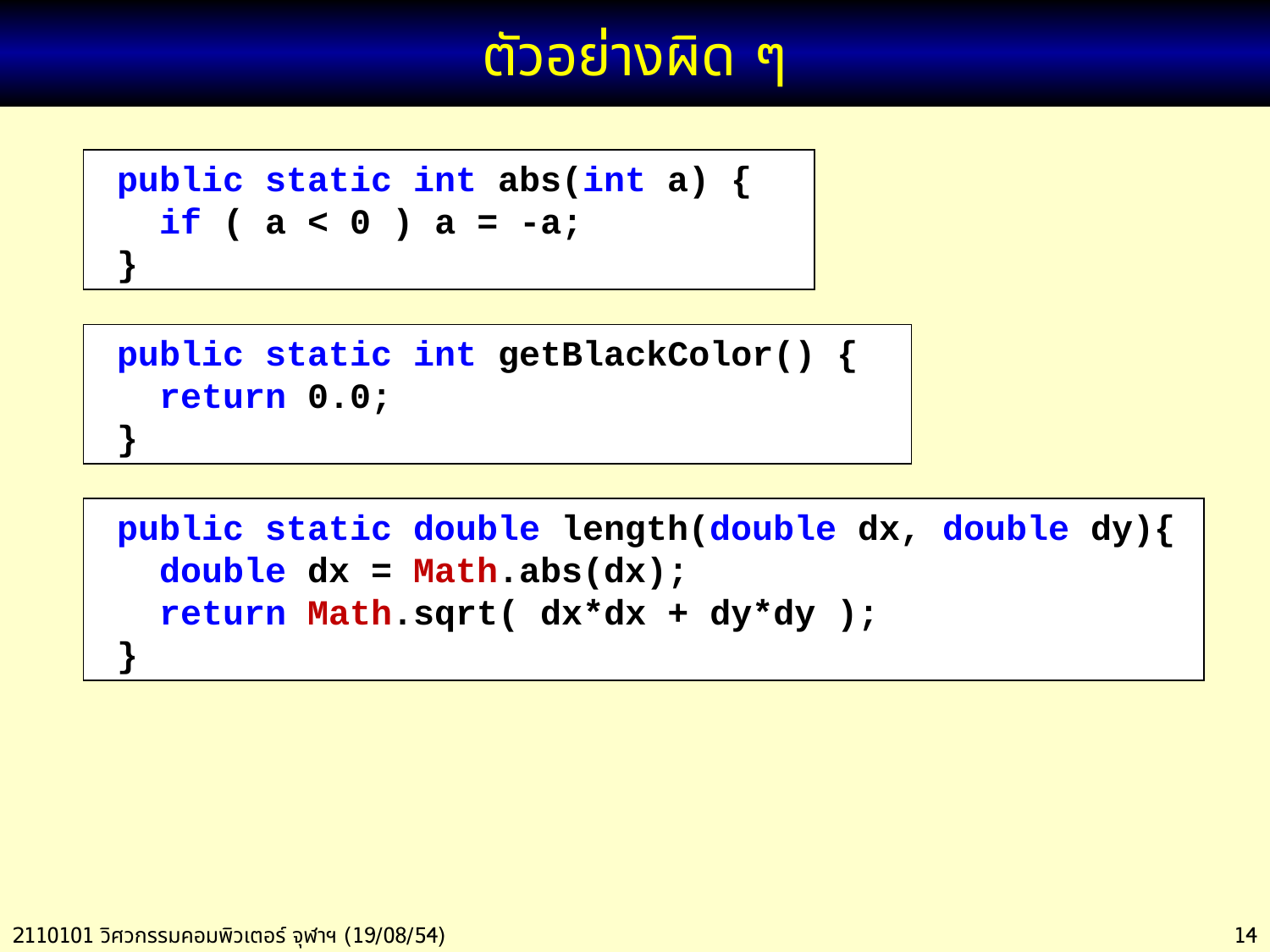

# ตัวอย่างผิด ๆ
 public static int abs(int a) {
   if ( a < 0 ) a = -a;
 }
 public static int getBlackColor() {
   return 0.0;
 }
 public static double length(double dx, double dy){
   double dx = Math.abs(dx);
   return Math.sqrt( dx*dx + dy*dy );
 }